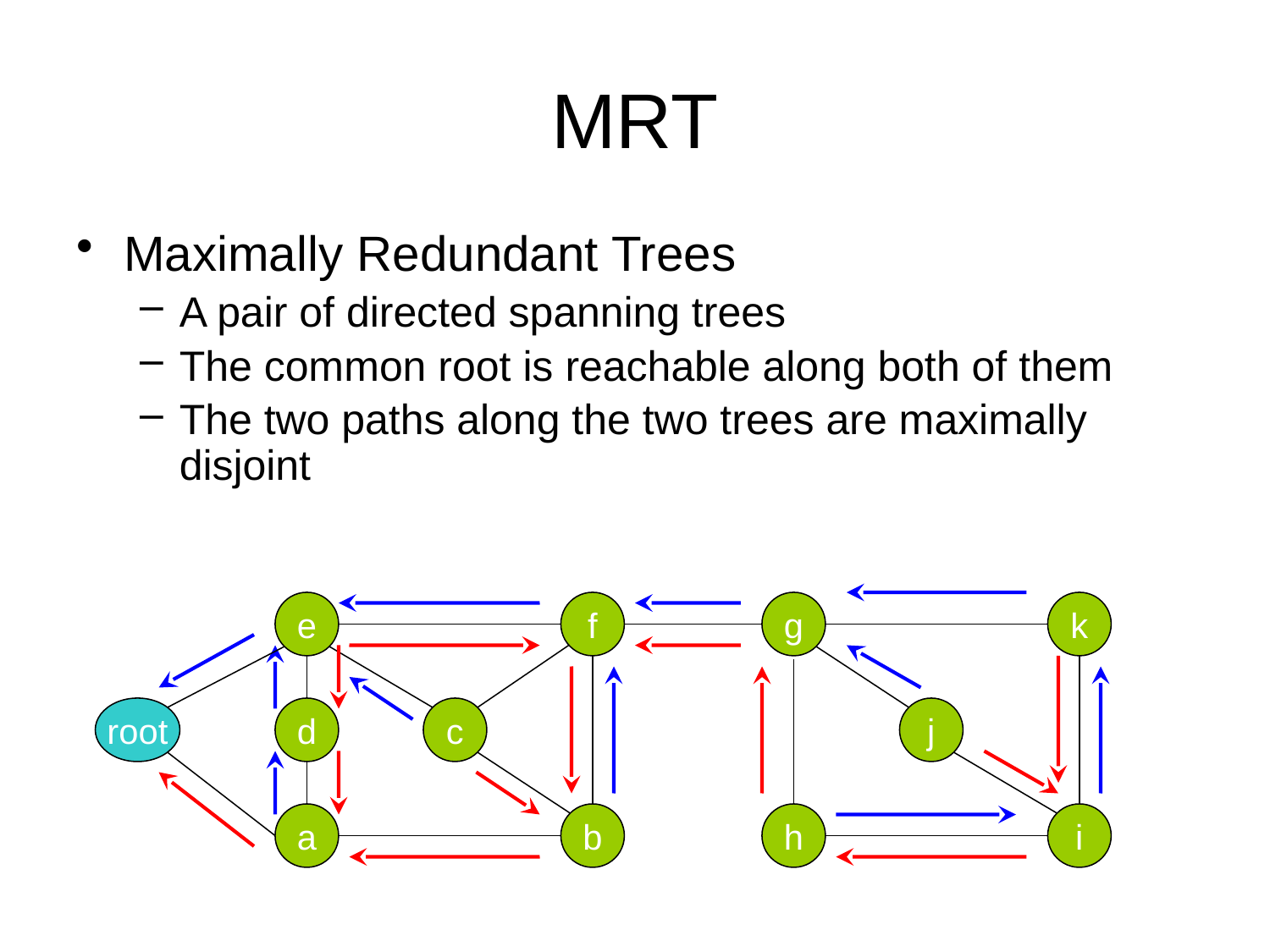

# MRT
Maximally Redundant Trees
A pair of directed spanning trees
The common root is reachable along both of them
The two paths along the two trees are maximally disjoint
e
f
g

k

root
d
c
j

a
b
h
i